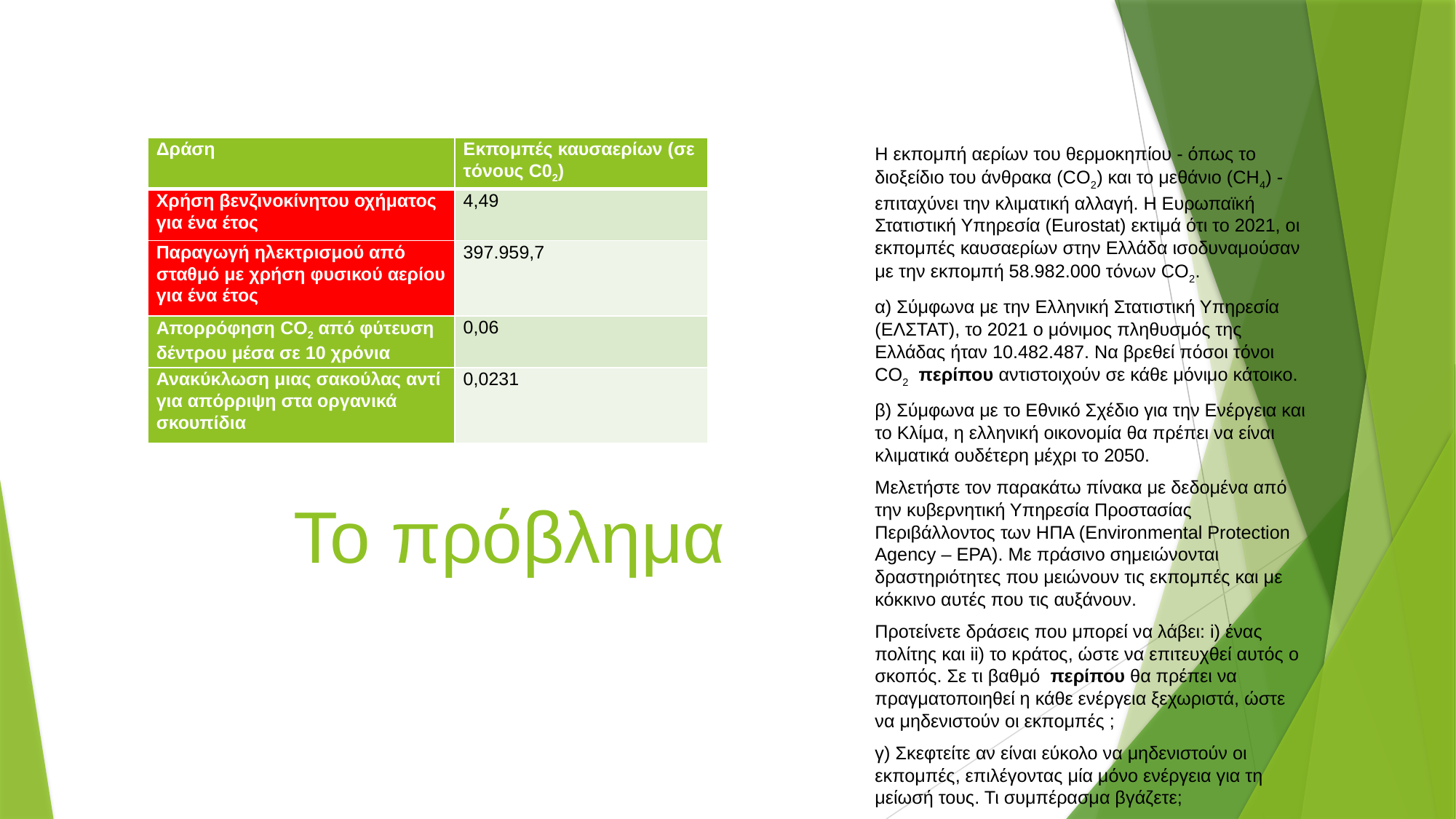

Η εκπομπή αερίων του θερμοκηπίου - όπως το διοξείδιο του άνθρακα (CO2) και το μεθάνιο (CH4) - επιταχύνει την κλιματική αλλαγή. Η Ευρωπαϊκή Στατιστική Υπηρεσία (Eurostat) εκτιμά ότι το 2021, οι εκπομπές καυσαερίων στην Ελλάδα ισοδυναμούσαν με την εκπομπή 58.982.000 τόνων CO2.
α) Σύμφωνα με την Ελληνική Στατιστική Υπηρεσία (ΕΛΣΤΑΤ), το 2021 ο μόνιμος πληθυσμός της Ελλάδας ήταν 10.482.487. Να βρεθεί πόσοι τόνοι CO2  περίπου αντιστοιχούν σε κάθε μόνιμο κάτοικο.
β) Σύμφωνα με το Εθνικό Σχέδιο για την Ενέργεια και το Κλίμα, η ελληνική οικονομία θα πρέπει να είναι κλιματικά ουδέτερη μέχρι το 2050.
Μελετήστε τον παρακάτω πίνακα με δεδομένα από την κυβερνητική Υπηρεσία Προστασίας Περιβάλλοντος των ΗΠΑ (Environmental Protection Agency – EPA). Με πράσινο σημειώνονται δραστηριότητες που μειώνουν τις εκπομπές και με κόκκινο αυτές που τις αυξάνουν.
Προτείνετε δράσεις που μπορεί να λάβει: i) ένας πολίτης και ii) το κράτος, ώστε να επιτευχθεί αυτός ο σκοπός. Σε τι βαθμό  περίπου θα πρέπει να πραγματοποιηθεί η κάθε ενέργεια ξεχωριστά, ώστε να μηδενιστούν οι εκπομπές ;
γ) Σκεφτείτε αν είναι εύκολο να μηδενιστούν οι εκπομπές, επιλέγοντας μία μόνο ενέργεια για τη μείωσή τους. Τι συμπέρασμα βγάζετε;

| Δράση | Εκπομπές καυσαερίων (σε τόνους C02) |
| --- | --- |
| Χρήση βενζινοκίνητου οχήματος για ένα έτος | 4,49 |
| Παραγωγή ηλεκτρισμού από σταθμό με χρήση φυσικού αερίου για ένα έτος | 397.959,7 |
| Απορρόφηση CO2 από φύτευση δέντρου μέσα σε 10 χρόνια | 0,06 |
| Ανακύκλωση μιας σακούλας αντί για απόρριψη στα οργανικά σκουπίδια | 0,0231 |
# Το πρόβλημα